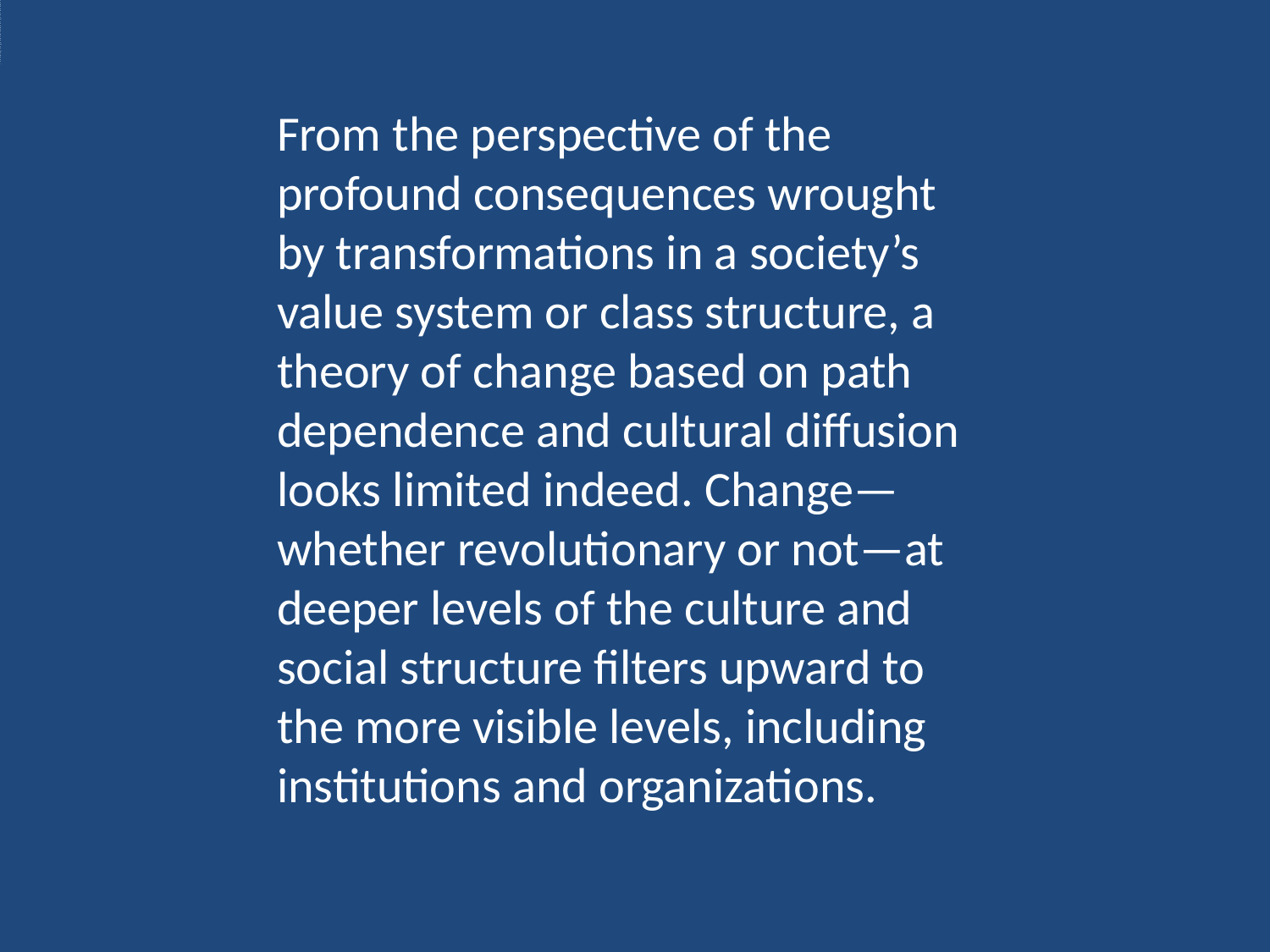

# From the perspective of the profound consequences wrought by transformations ...
From the perspective of the profound consequences wrought by transformations in a society’s value system or class structure, a theory of change based on path dependence and cultural diffusion looks limited indeed. Change—whether revolutionary or not—at deeper levels of the culture and social structure filters upward to the more visible levels, including institutions and organizations.